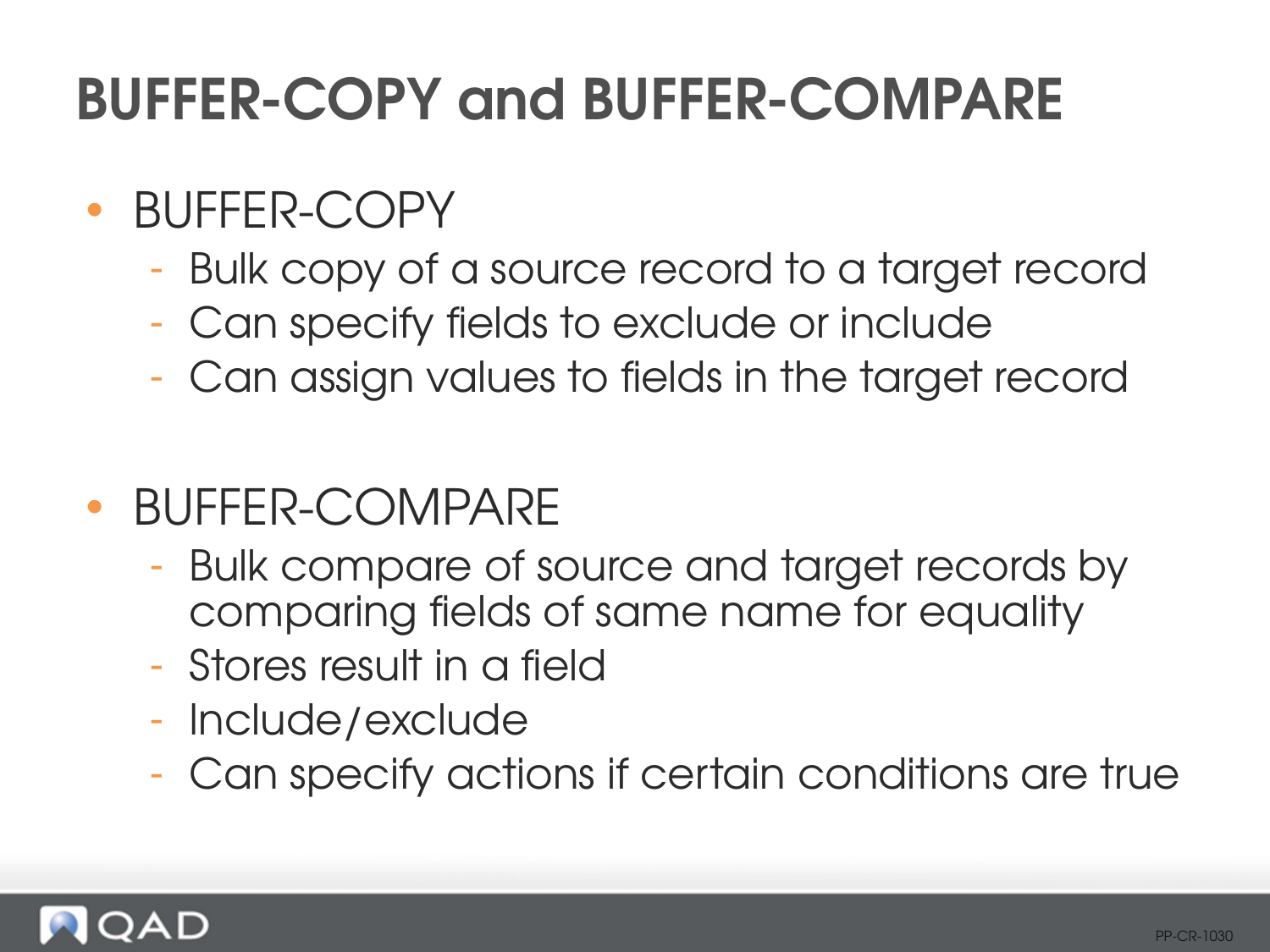

# BUFFER-COPY and BUFFER-COMPARE
BUFFER-COPY
Bulk copy of a source record to a target record
Can specify fields to exclude or include
Can assign values to fields in the target record

BUFFER-COMPARE
Bulk compare of source and target records by comparing fields of same name for equality
Stores result in a field
Include/exclude
Can specify actions if certain conditions are true
PP-CR-1030